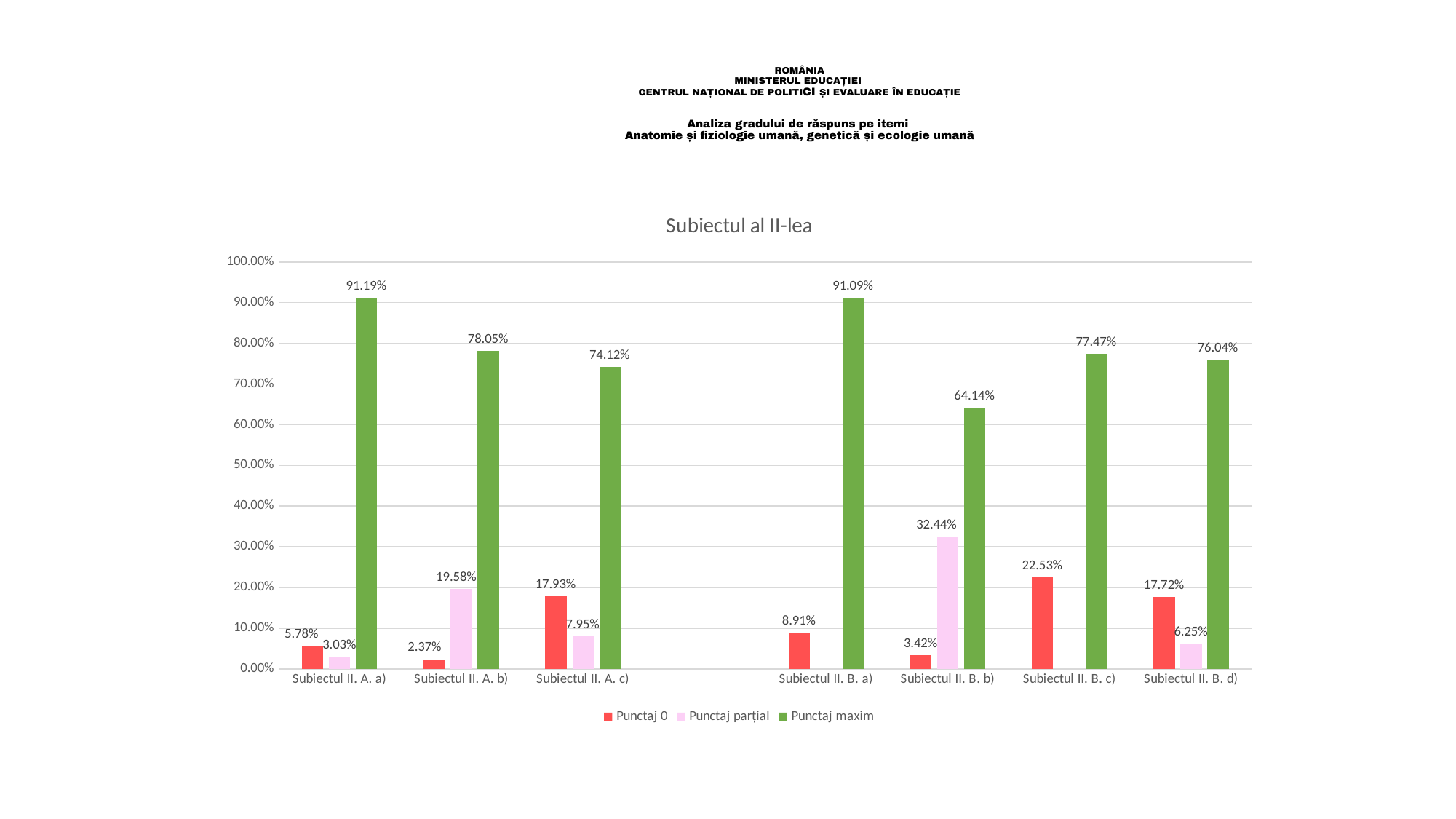

# ROMÂNIA MINISTERUL EDUCAŢIEI CENTRUL NAŢIONAL DE POLITICI ȘI EVALUARE ÎN EDUCAȚIE Analiza gradului de răspuns pe itemi Anatomie şi fiziologie umană, genetică şi ecologie umană

[unsupported chart]